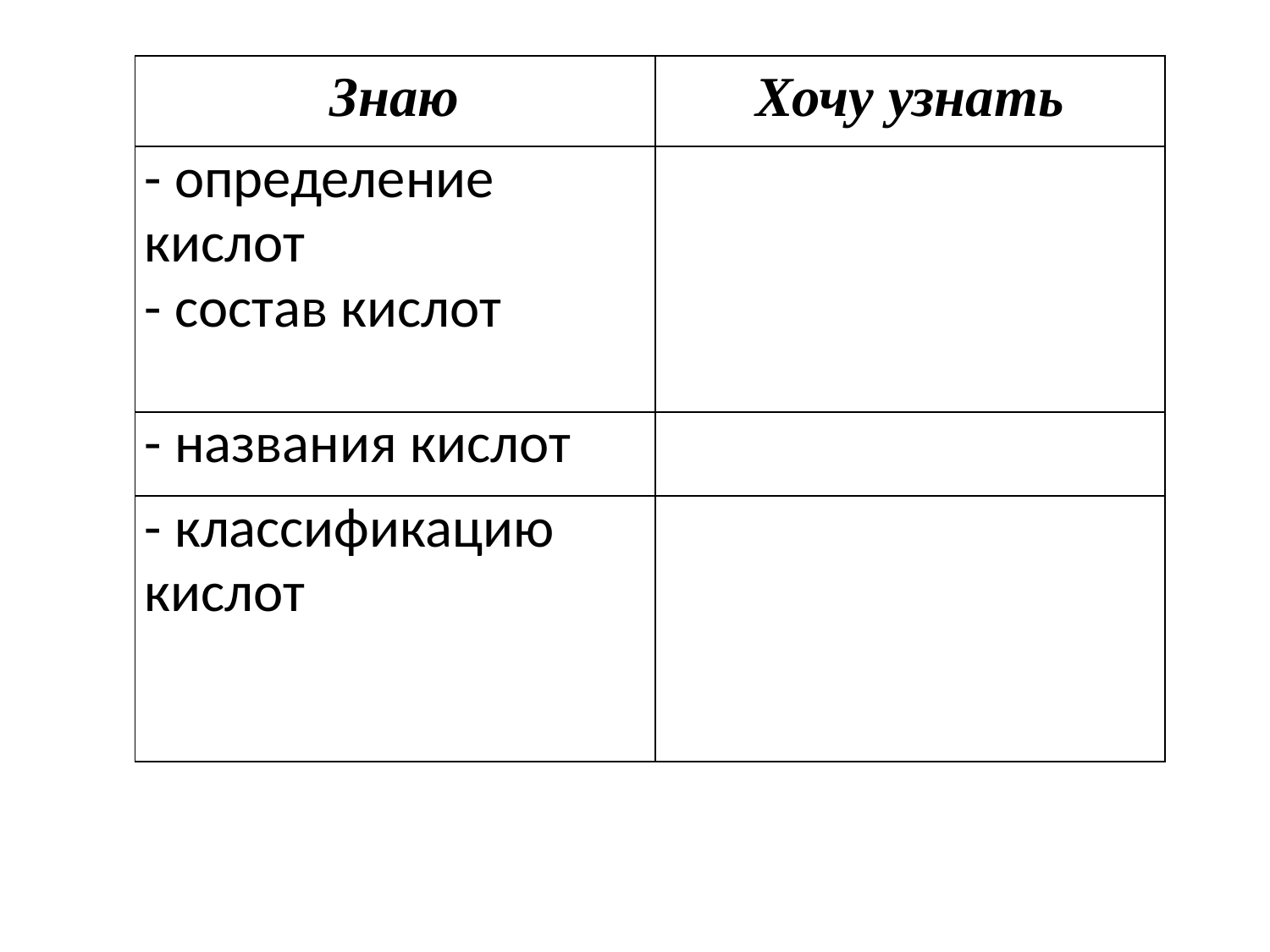

| Знаю | Хочу узнать |
| --- | --- |
| - определение кислот - состав кислот |  |
| - названия кислот |  |
| - классификацию кислот |  |